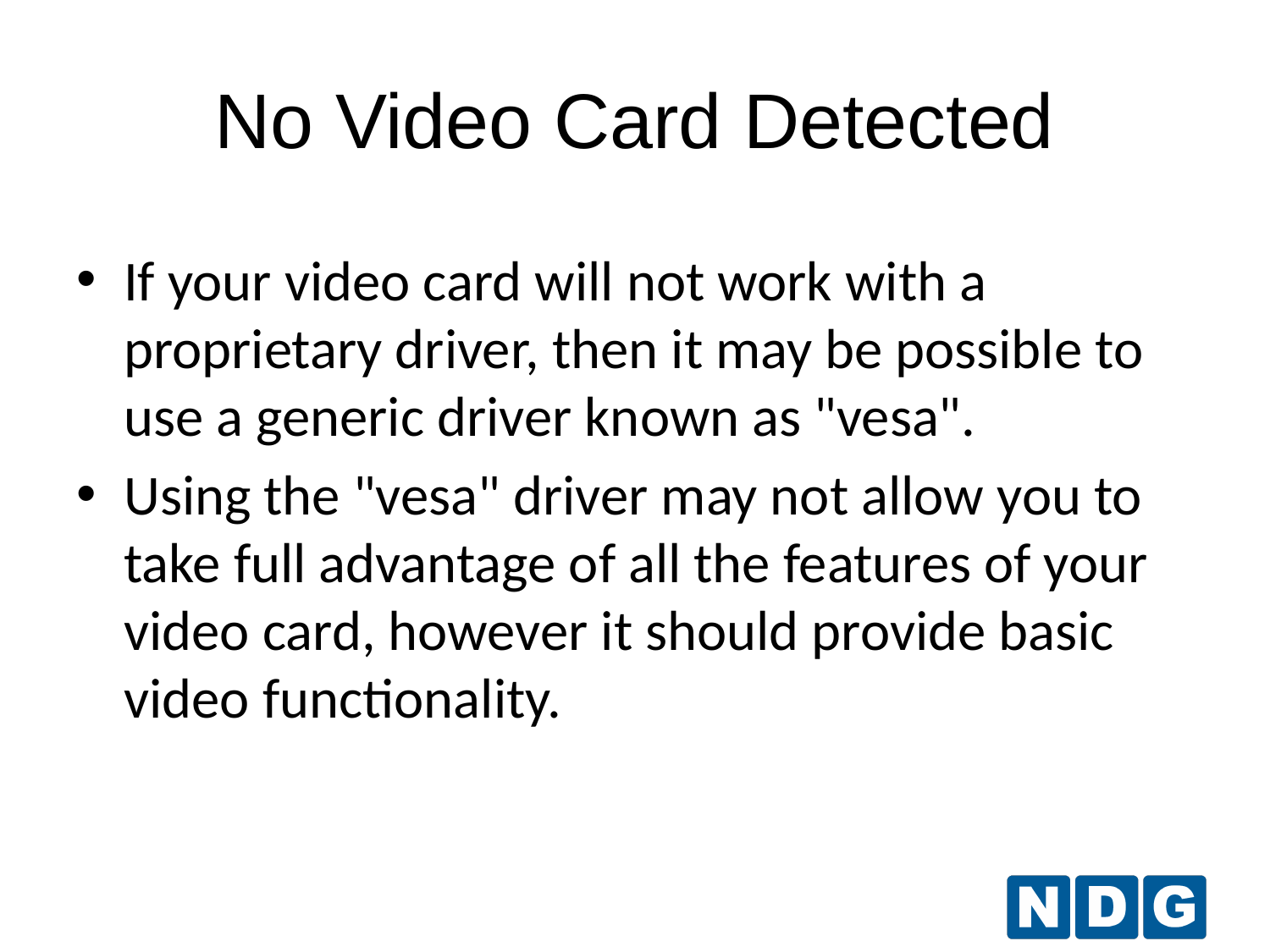

# No Video Card Detected
If your video card will not work with a proprietary driver, then it may be possible to use a generic driver known as "vesa".
Using the "vesa" driver may not allow you to take full advantage of all the features of your video card, however it should provide basic video functionality.